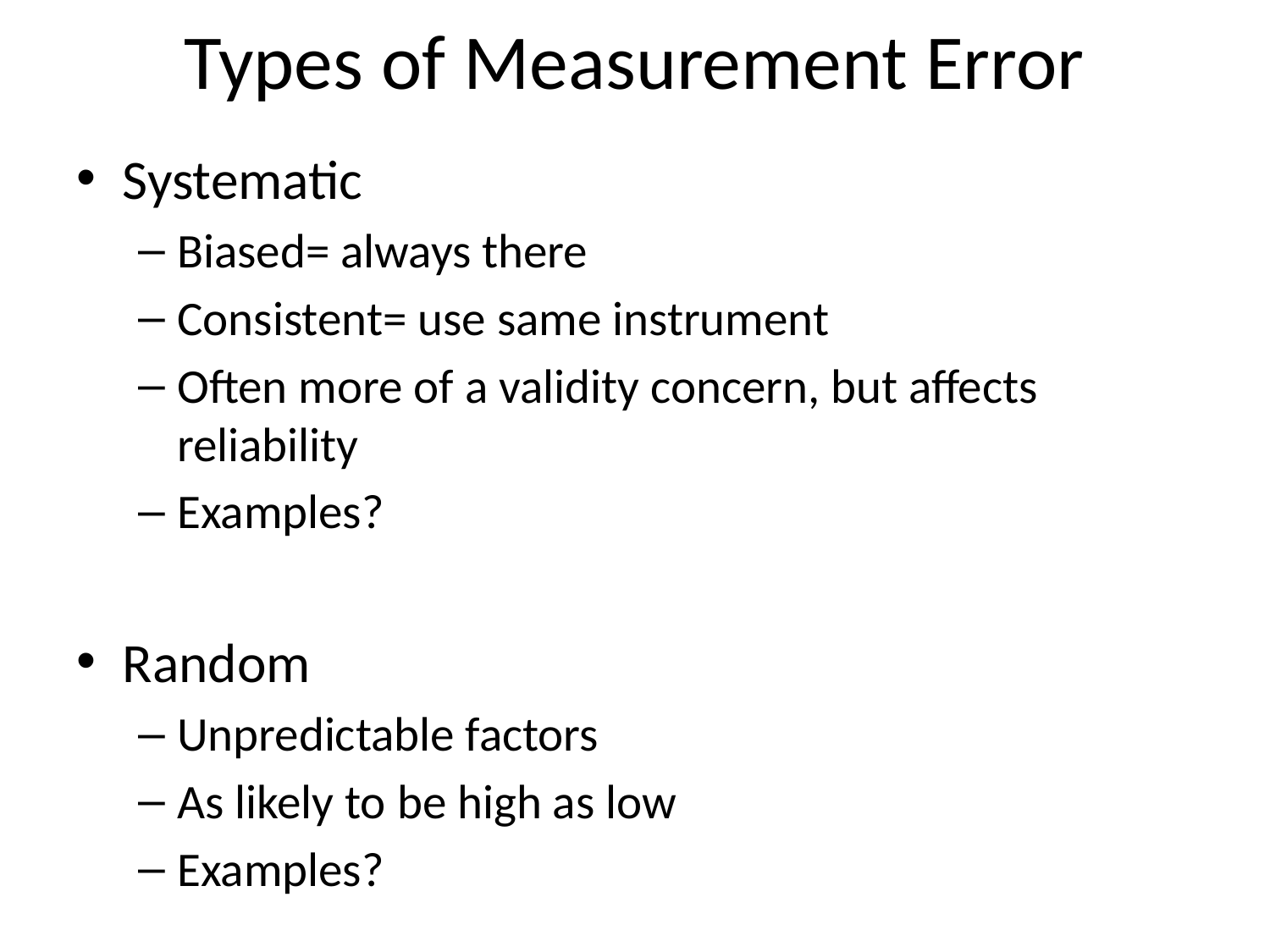

# Types of Measurement Error
Systematic
Biased= always there
Consistent= use same instrument
Often more of a validity concern, but affects reliability
Examples?

Random
Unpredictable factors
As likely to be high as low
Examples?